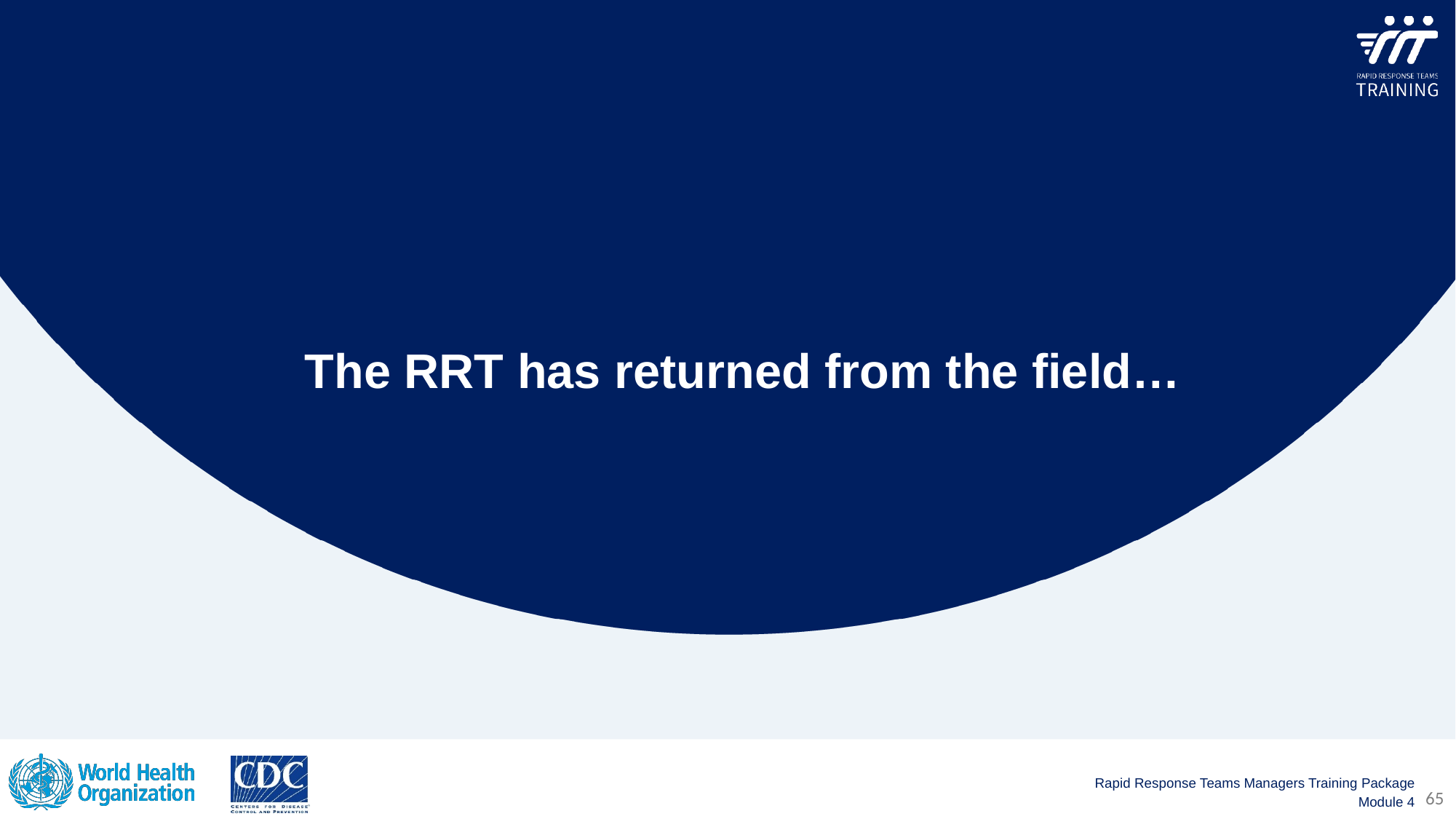

The RRT has returned from the field…
65